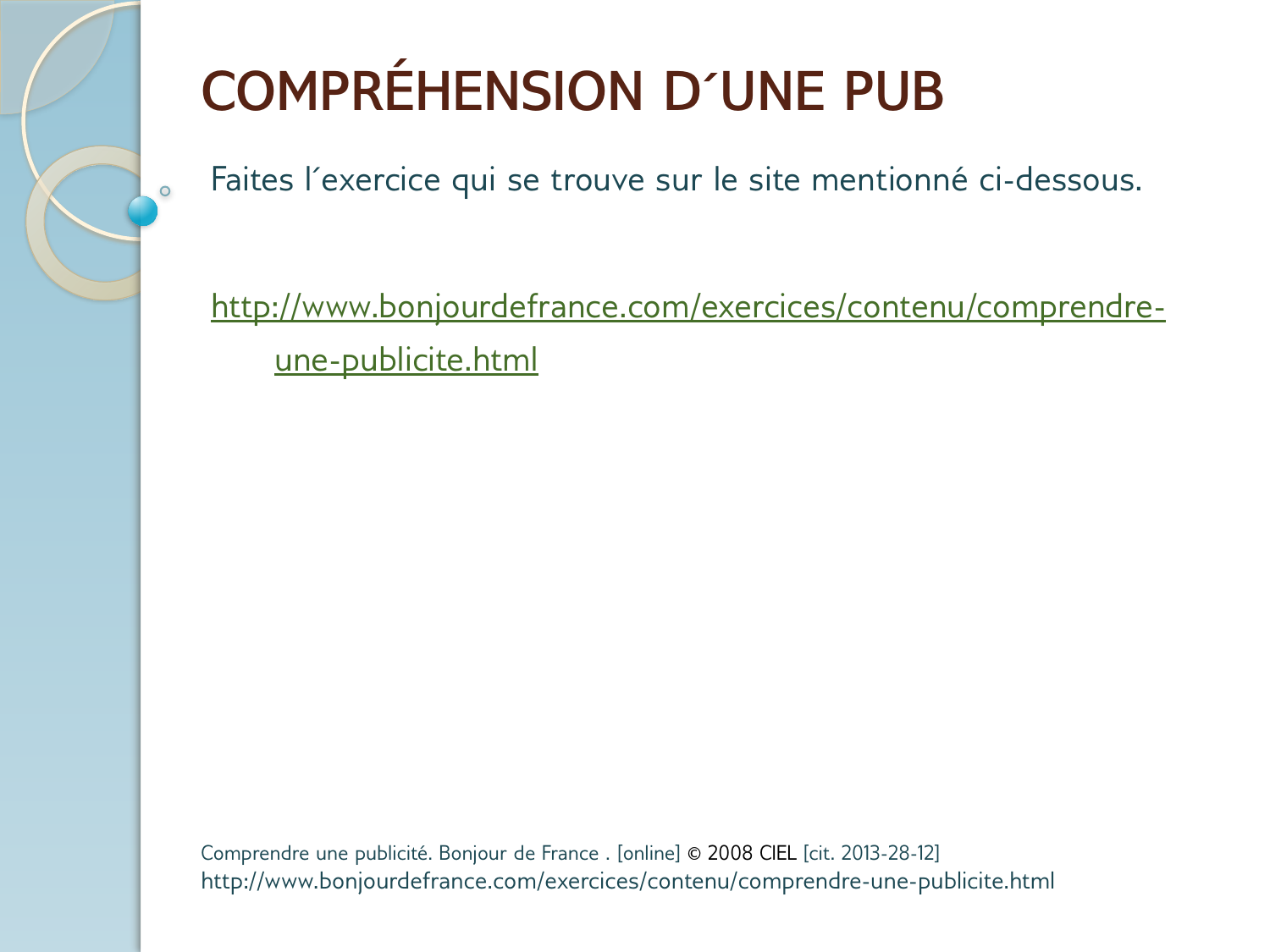

# COMPRÉHENSION D´UNE PUB
Faites l´exercice qui se trouve sur le site mentionné ci-dessous.

http://www.bonjourdefrance.com/exercices/contenu/comprendre-une-publicite.html

Comprendre une publicité. Bonjour de France . [online] © 2008 CIEL [cit. 2013-28-12] http://www.bonjourdefrance.com/exercices/contenu/comprendre-une-publicite.html